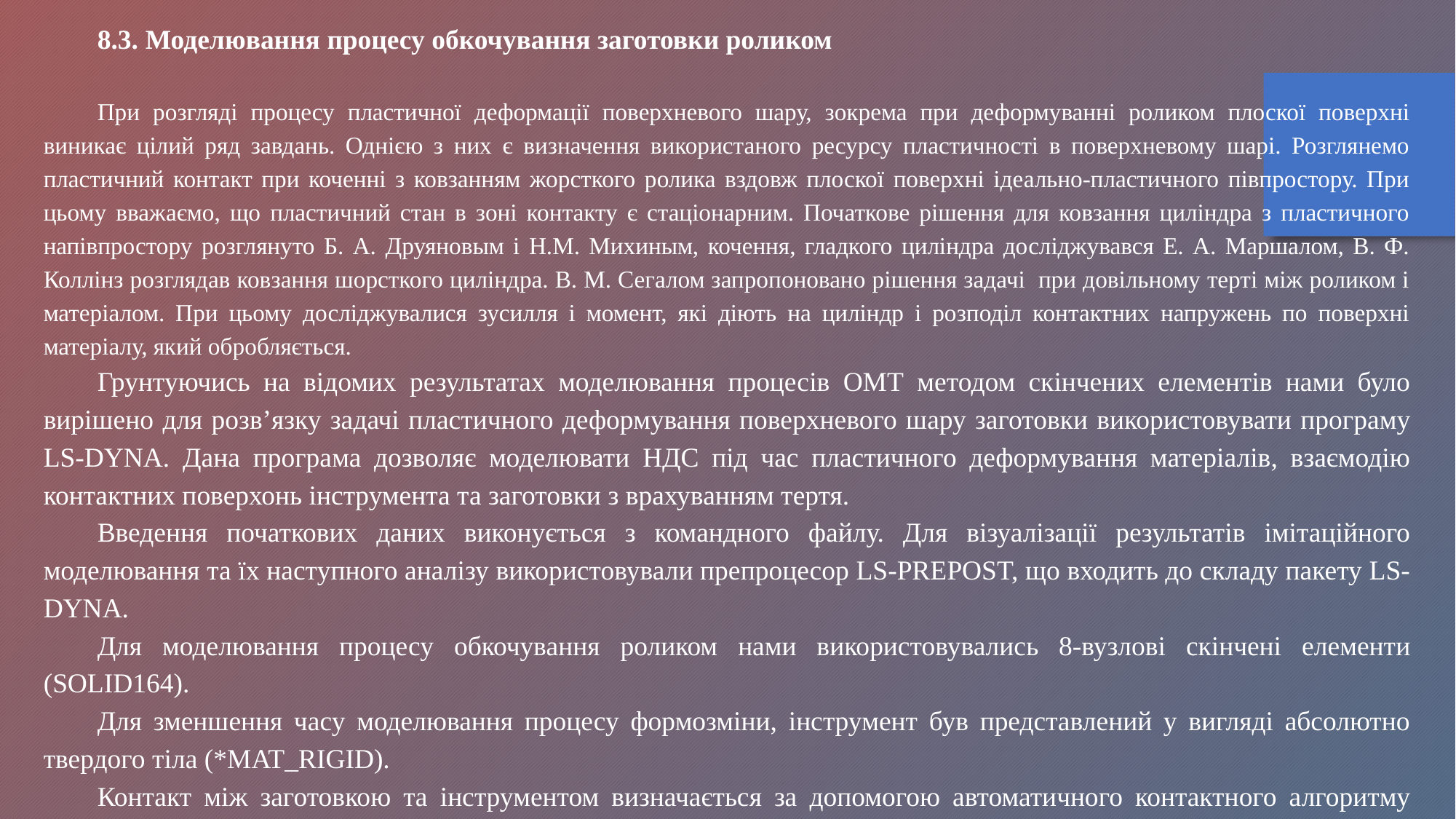

8.3. Моделювання процесу обкочування заготовки роликом

При розгляді процесу пластичної деформації поверхневого шару, зокрема при деформуванні роликом плоскої поверхні виникає цілий ряд завдань. Однією з них є визначення використаного ресурсу пластичності в поверхневому шарі. Розглянемо пластичний контакт при коченні з ковзанням жорсткого ролика вздовж плоскої поверхні ідеально-пластичного півпростору. При цьому вважаємо, що пластичний стан в зоні контакту є стаціонарним. Початкове рішення для ковзання циліндра з пластичного напівпростору розглянуто Б. А. Друяновым і Н.М. Михиным, кочення, гладкого циліндра досліджувався Е. А. Маршалом, В. Ф. Коллінз розглядав ковзання шорсткого циліндра. В. М. Сегалом запропоновано рішення задачі  при довільному терті між роликом і матеріалом. При цьому досліджувалися зусилля і момент, які діють на циліндр і розподіл контактних напружень по поверхні матеріалу, який обробляється.
Грунтуючись на відомих результатах моделювання процесів ОМТ методом скінчених елементів нами було вирішено для розв’язку задачі пластичного деформування поверхневого шару заготовки використовувати програму LS-DYNA. Дана програма дозволяє моделювати НДС під час пластичного деформування матеріалів, взаємодію контактних поверхонь інструмента та заготовки з врахуванням тертя.
Введення початкових даних виконується з командного файлу. Для візуалізації результатів імітаційного моделювання та їх наступного аналізу використовували препроцесор LS-PREPOST, що входить до складу пакету LS-DYNA.
Для моделювання процесу обкочування роликом нами використовувались 8-вузлові скінчені елементи (SOLID164).
Для зменшення часу моделювання процесу формозміни, інструмент був представлений у вигляді абсолютно твердого тіла (*MAT_RIGID).
Контакт між заготовкою та інструментом визначається за допомогою автоматичного контактного алгоритму типу “поверхня-поверхня” (*CONTACT_AUTOMATIC_SURFACE_TO_SURFACE).